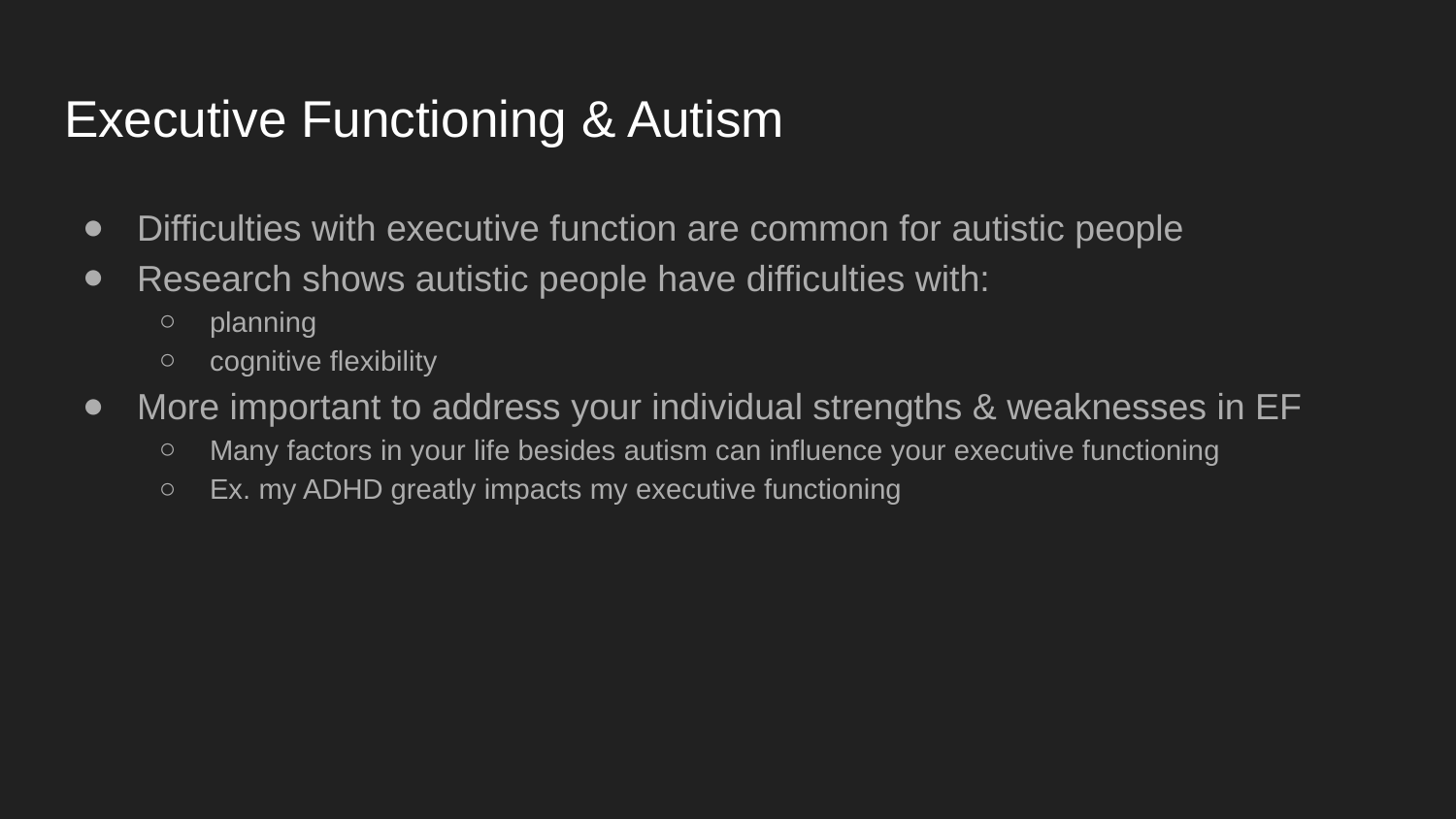

# Executive Functioning & Autism
Difficulties with executive function are common for autistic people
Research shows autistic people have difficulties with:
planning
cognitive flexibility
More important to address your individual strengths & weaknesses in EF
Many factors in your life besides autism can influence your executive functioning
Ex. my ADHD greatly impacts my executive functioning